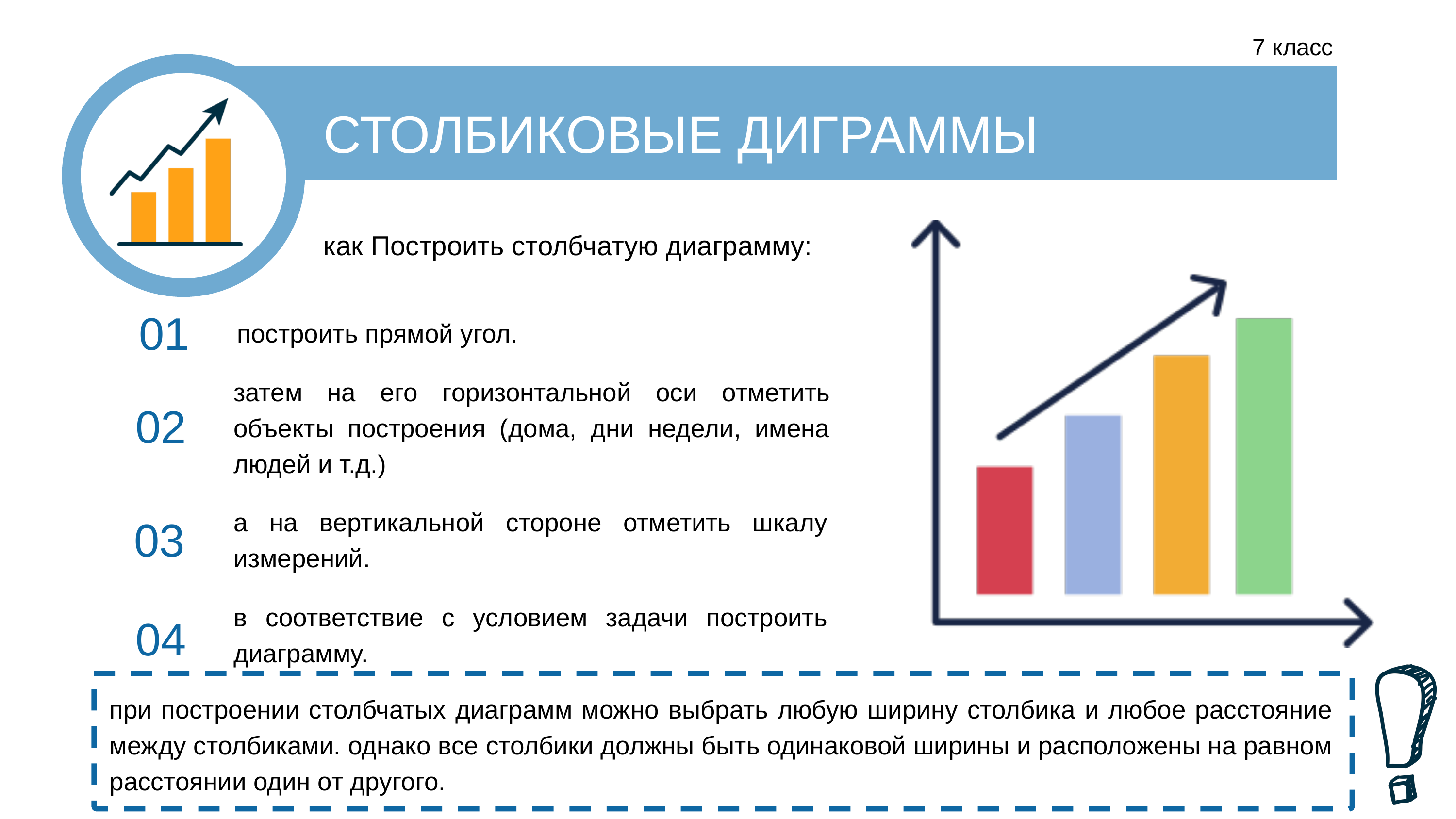

7 класс

СТОЛБИКОВЫЕ ДИГРАММЫ

как Построить столбчатую диаграмму:
01
построить прямой угол.
затем на его горизонтальной оси отметить объекты построения (дома, дни недели, имена людей и т.д.)
02
а на вертикальной стороне отметить шкалу измерений.
03
в соответствие с условием задачи построить диаграмму.
04

при построении столбчатых диаграмм можно выбрать любую ширину столбика и любое расстояние между столбиками. однако все столбики должны быть одинаковой ширины и расположены на равном расстоянии один от другого.